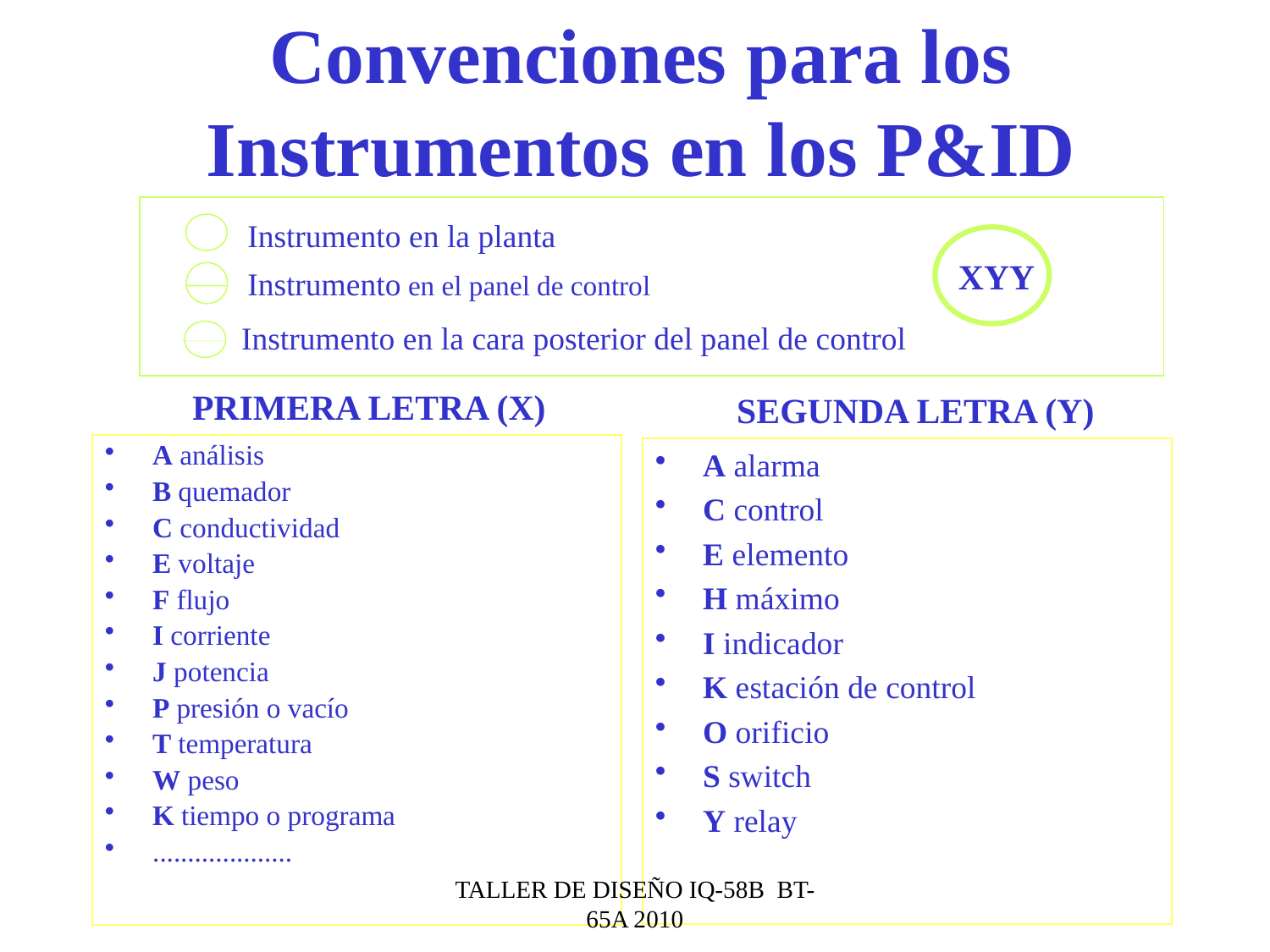

# Convenciones para los Instrumentos en los P&ID

Instrumento en la planta

XYY
Instrumento en el panel de control

Instrumento en la cara posterior del panel de control

PRIMERA LETRA (X)
SEGUNDA LETRA (Y)
A análisis
B quemador
C conductividad
E voltaje
F flujo
I corriente
J potencia
P presión o vacío
T temperatura
W peso
K tiempo o programa
....................
A alarma
C control
E elemento
H máximo
I indicador
K estación de control
O orificio
S switch
Y relay
TALLER DE DISEÑO IQ-58B  BT-65A 2010